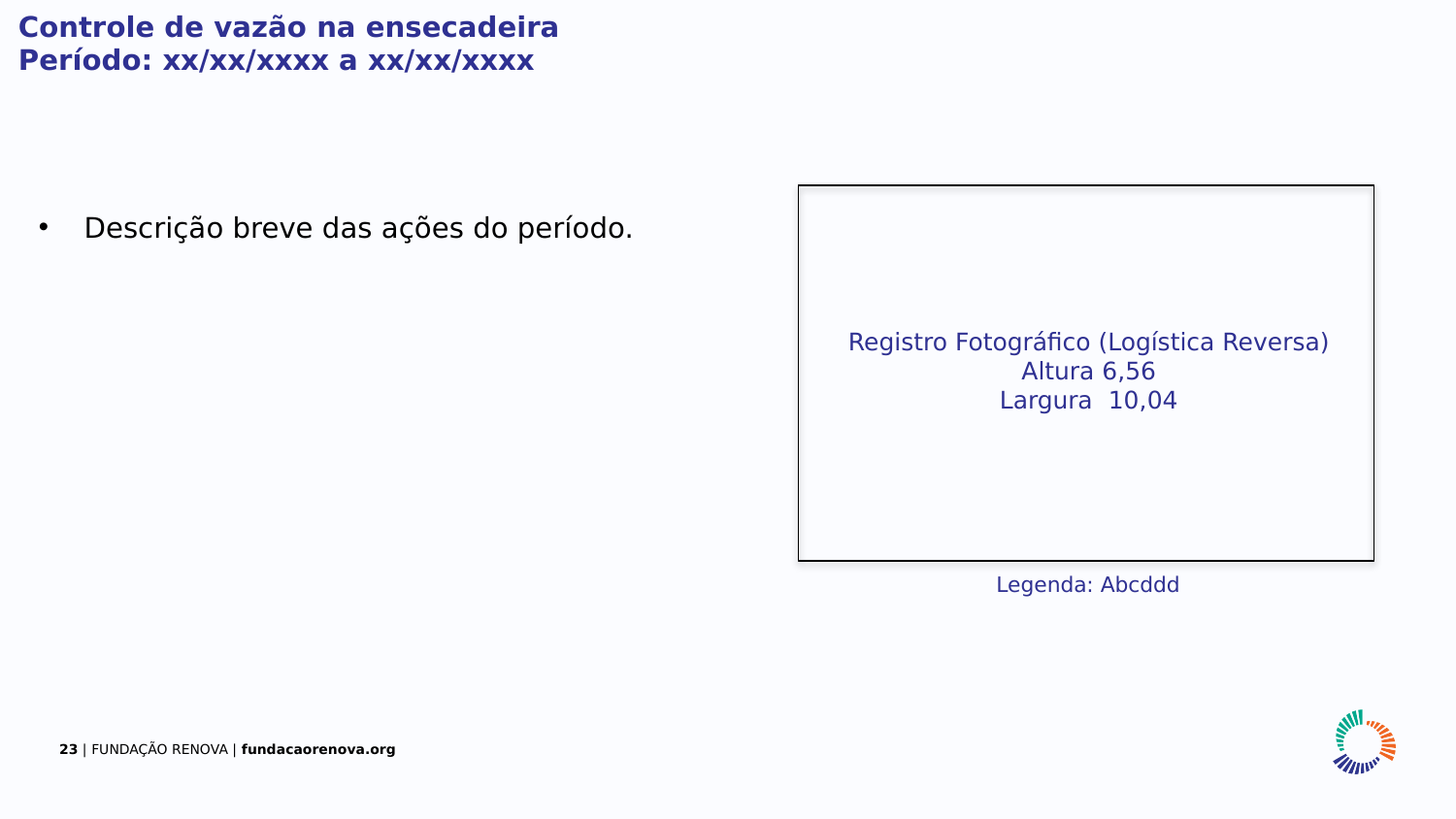

Controle de vazão na ensecadeira
Período: xx/xx/xxxx a xx/xx/xxxx
Descrição breve das ações do período.

Registro Fotográfico (Logística Reversa)
Altura 6,56
Largura  10,04

Legenda: Abcddd